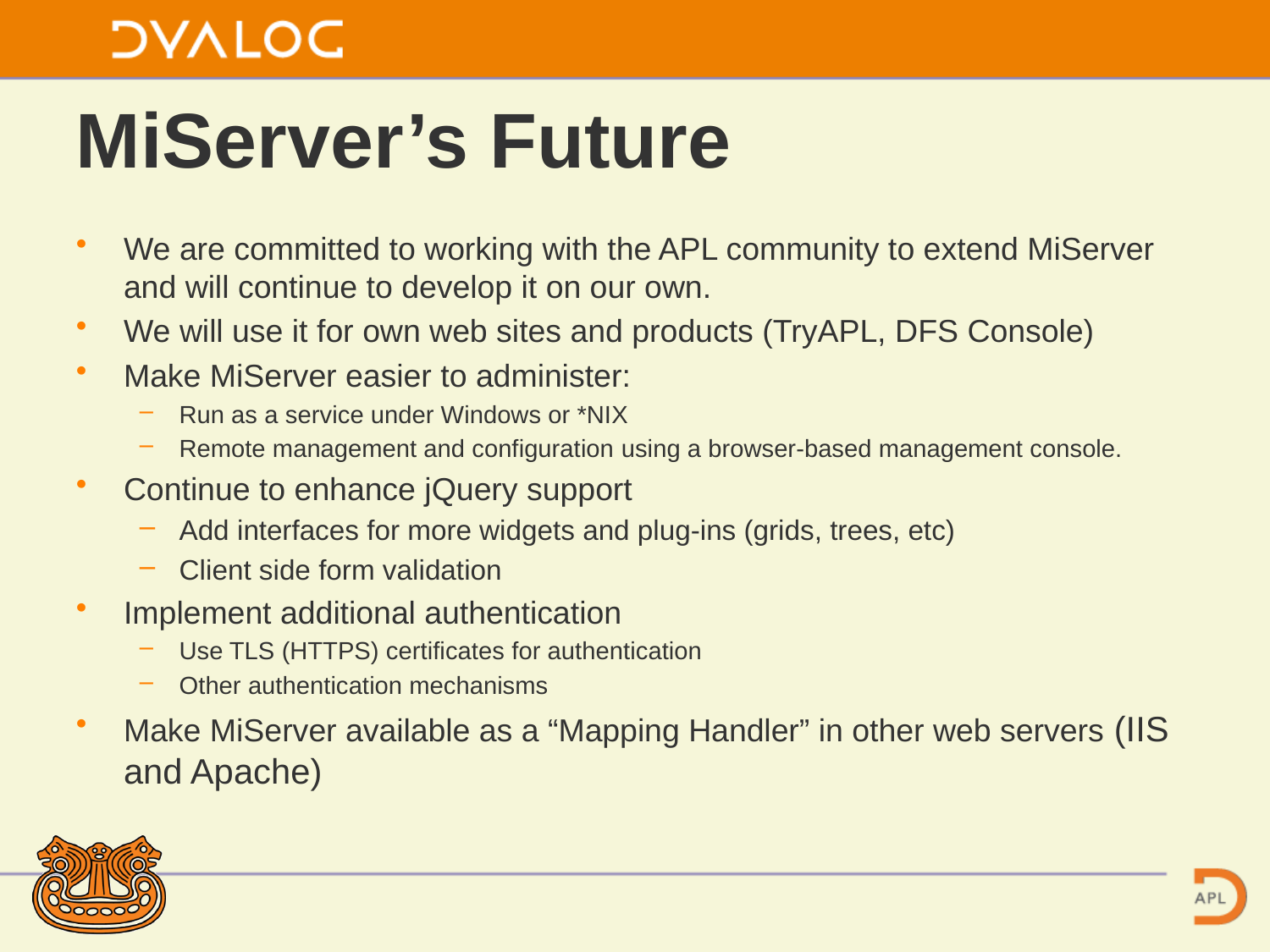

# MiServer’s Future
We are committed to working with the APL community to extend MiServer and will continue to develop it on our own.
We will use it for own web sites and products (TryAPL, DFS Console)
Make MiServer easier to administer:
Run as a service under Windows or *NIX
Remote management and configuration using a browser-based management console.
Continue to enhance jQuery support
Add interfaces for more widgets and plug-ins (grids, trees, etc)
Client side form validation
Implement additional authentication
Use TLS (HTTPS) certificates for authentication
Other authentication mechanisms
Make MiServer available as a “Mapping Handler” in other web servers (IIS and Apache)